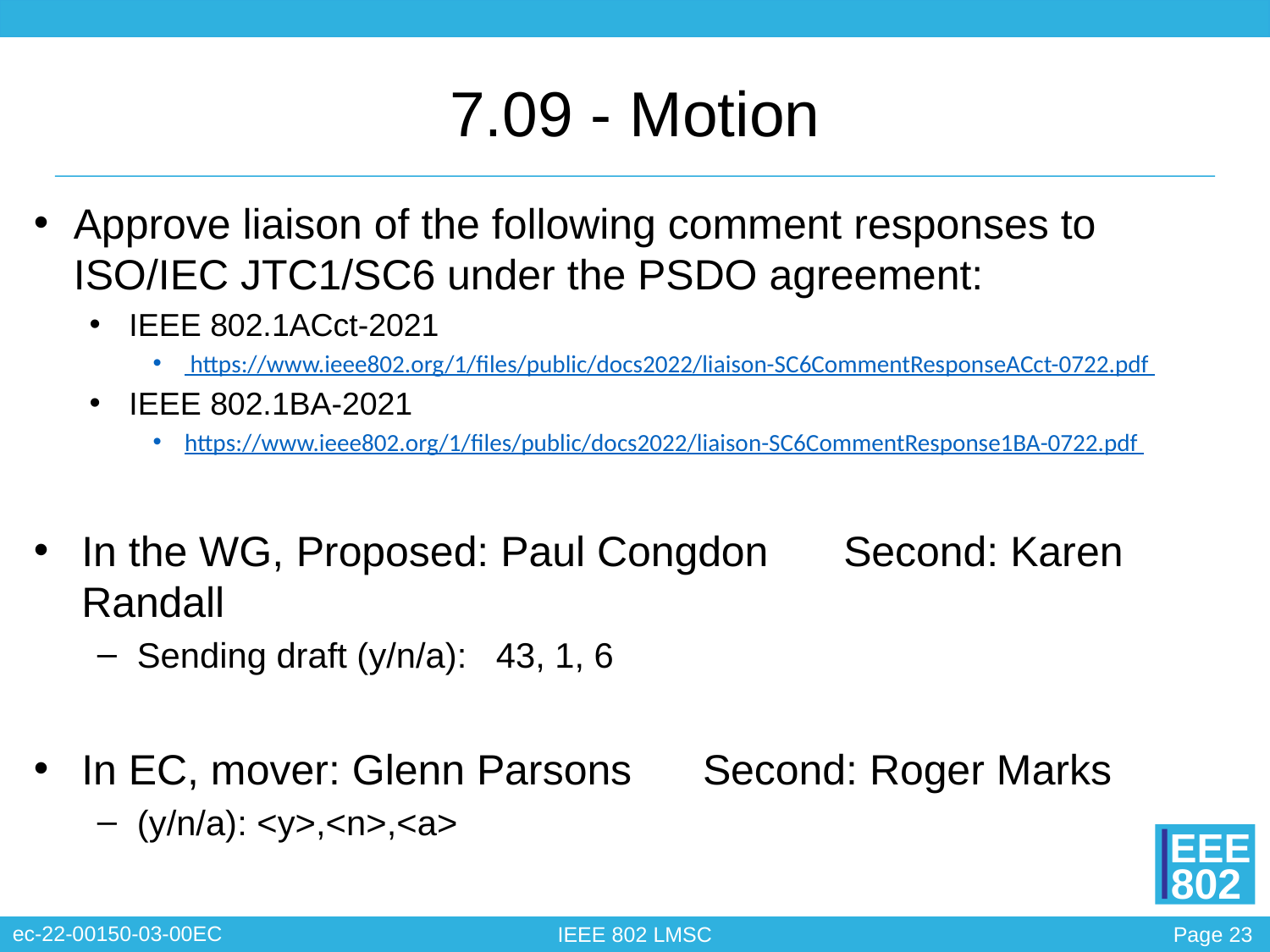

# 7.09 - Motion
Approve liaison of the following comment responses to ISO/IEC JTC1/SC6 under the PSDO agreement:
IEEE 802.1ACct-2021
 https://www.ieee802.org/1/files/public/docs2022/liaison-SC6CommentResponseACct-0722.pdf
IEEE 802.1BA-2021
https://www.ieee802.org/1/files/public/docs2022/liaison-SC6CommentResponse1BA-0722.pdf

In the WG, Proposed: Paul Congdon	Second: Karen Randall
Sending draft (y/n/a):   43, 1, 6

In EC, mover: Glenn Parsons      Second: Roger Marks
(y/n/a): <y>,<n>,<a>